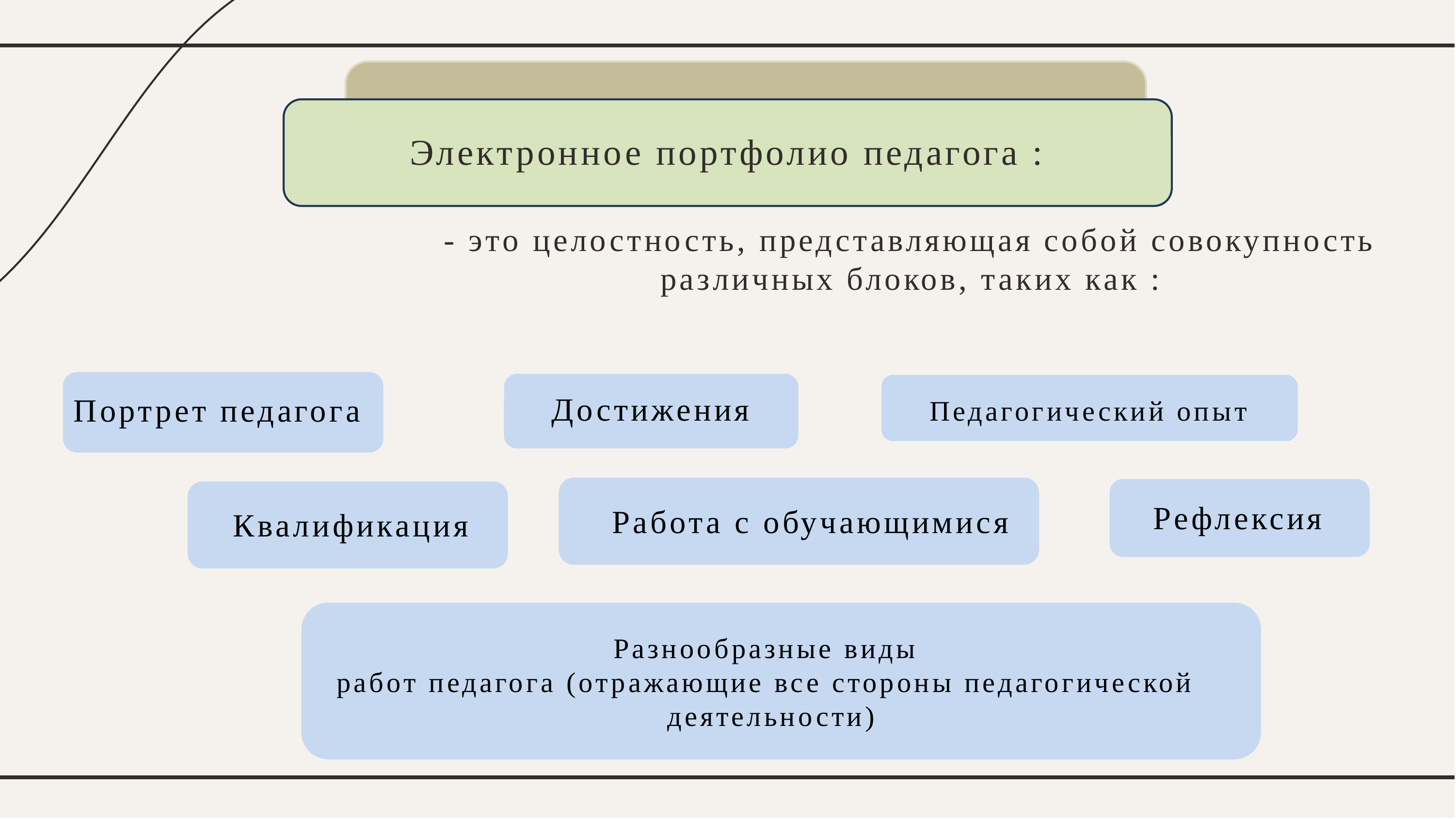

# Электронное портфолио педагога :
- это целостность, представляющая собой совокупность различных блоков, таких как :

Достижения
Портрет педагога
Педагогический опыт

Рефлексия
Работа с обучающимися
Квалификация

Разнообразные виды
работ педагога (отражающие все стороны педагогической
деятельности)